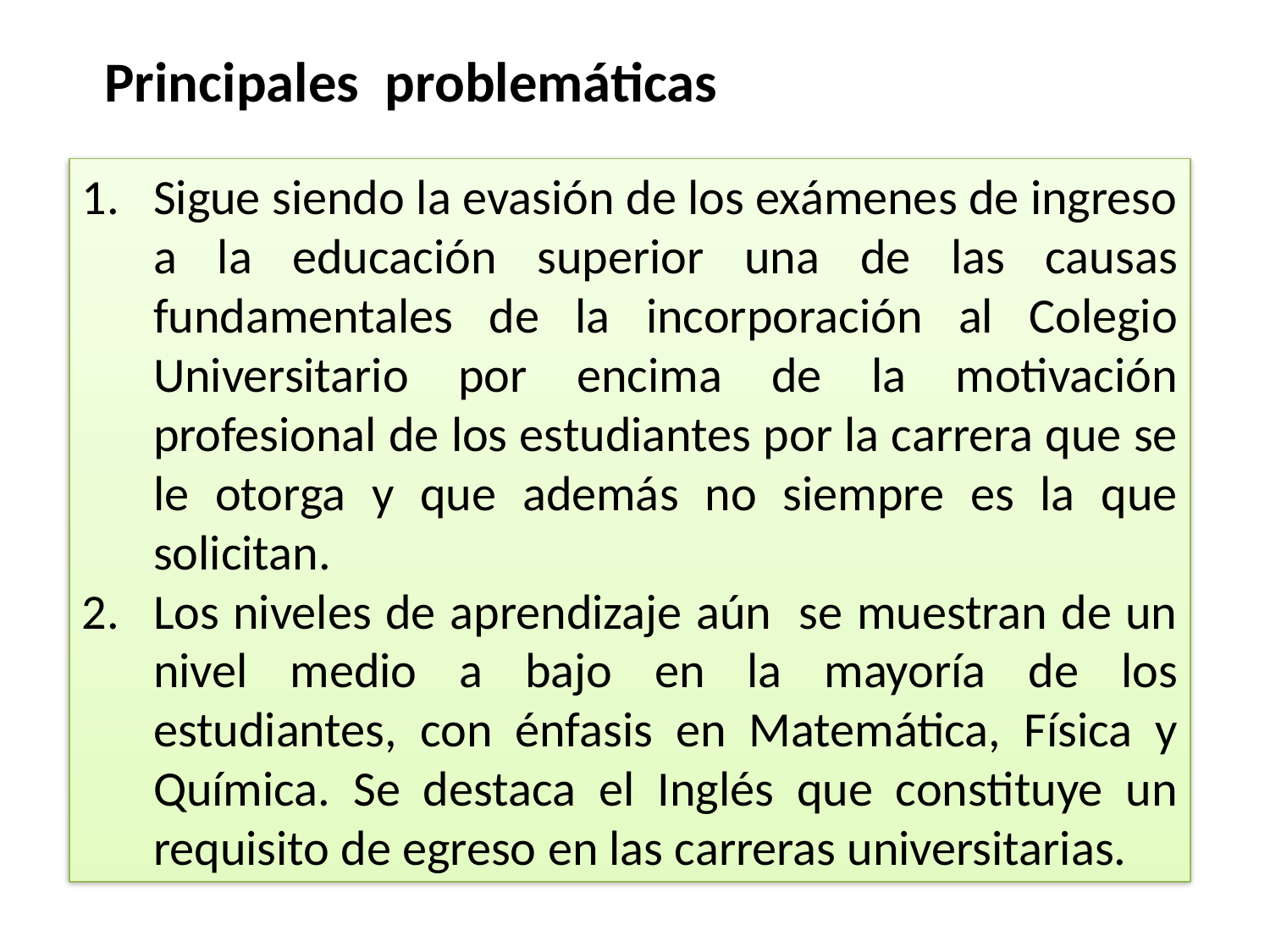

Principales  problemáticas
Sigue siendo la evasión de los exámenes de ingreso a la educación superior una de las causas fundamentales de la incorporación al Colegio Universitario por encima de la motivación profesional de los estudiantes por la carrera que se le otorga y que además no siempre es la que solicitan.
Los niveles de aprendizaje aún  se muestran de un nivel medio a bajo en la mayoría de los estudiantes, con énfasis en Matemática, Física y Química. Se destaca el Inglés que constituye un requisito de egreso en las carreras universitarias.